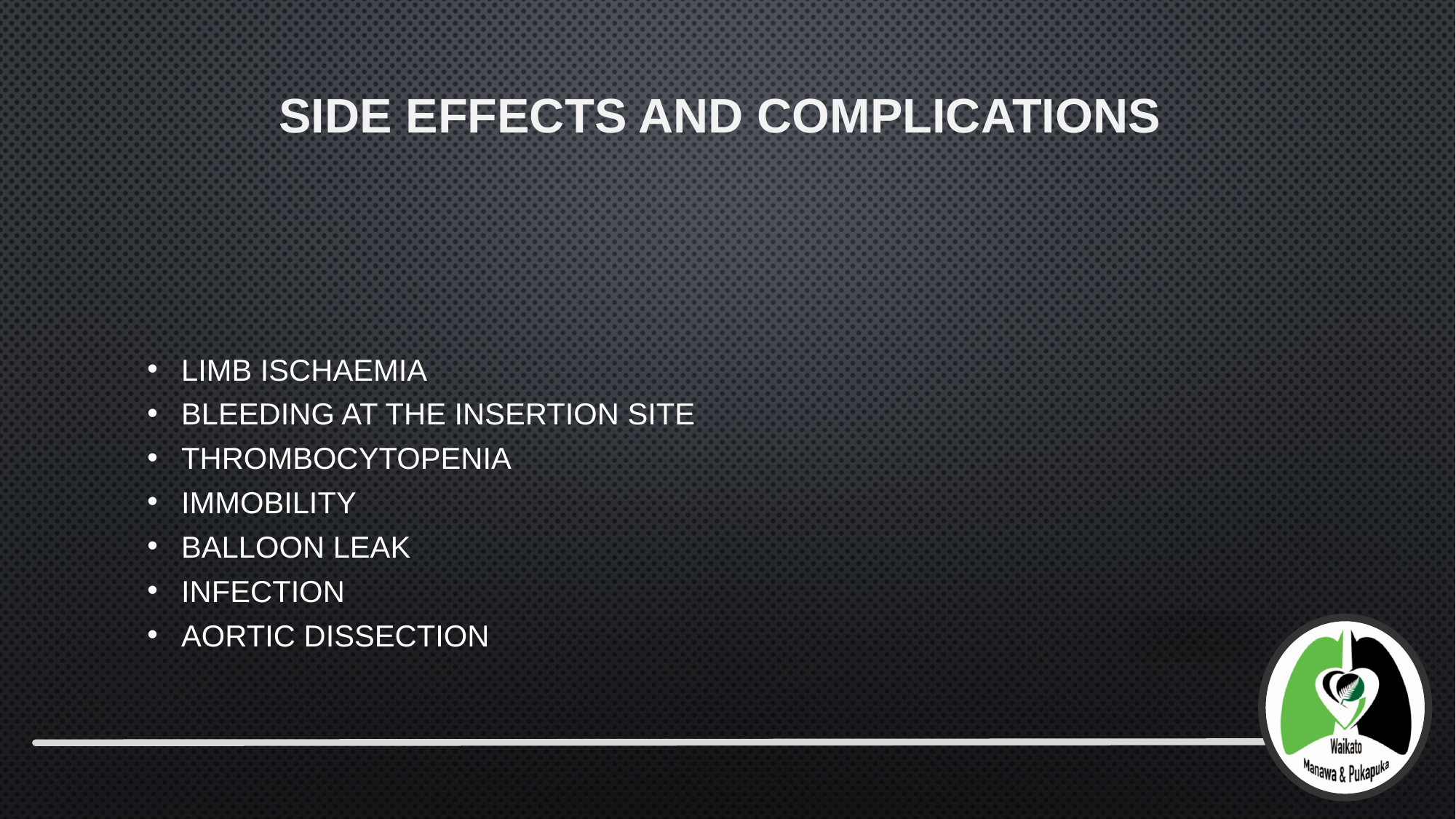

# Side Effects and Complications
Limb ischaemia
Bleeding at the insertion site
Thrombocytopenia
Immobility
Balloon leak
Infection
Aortic dissection